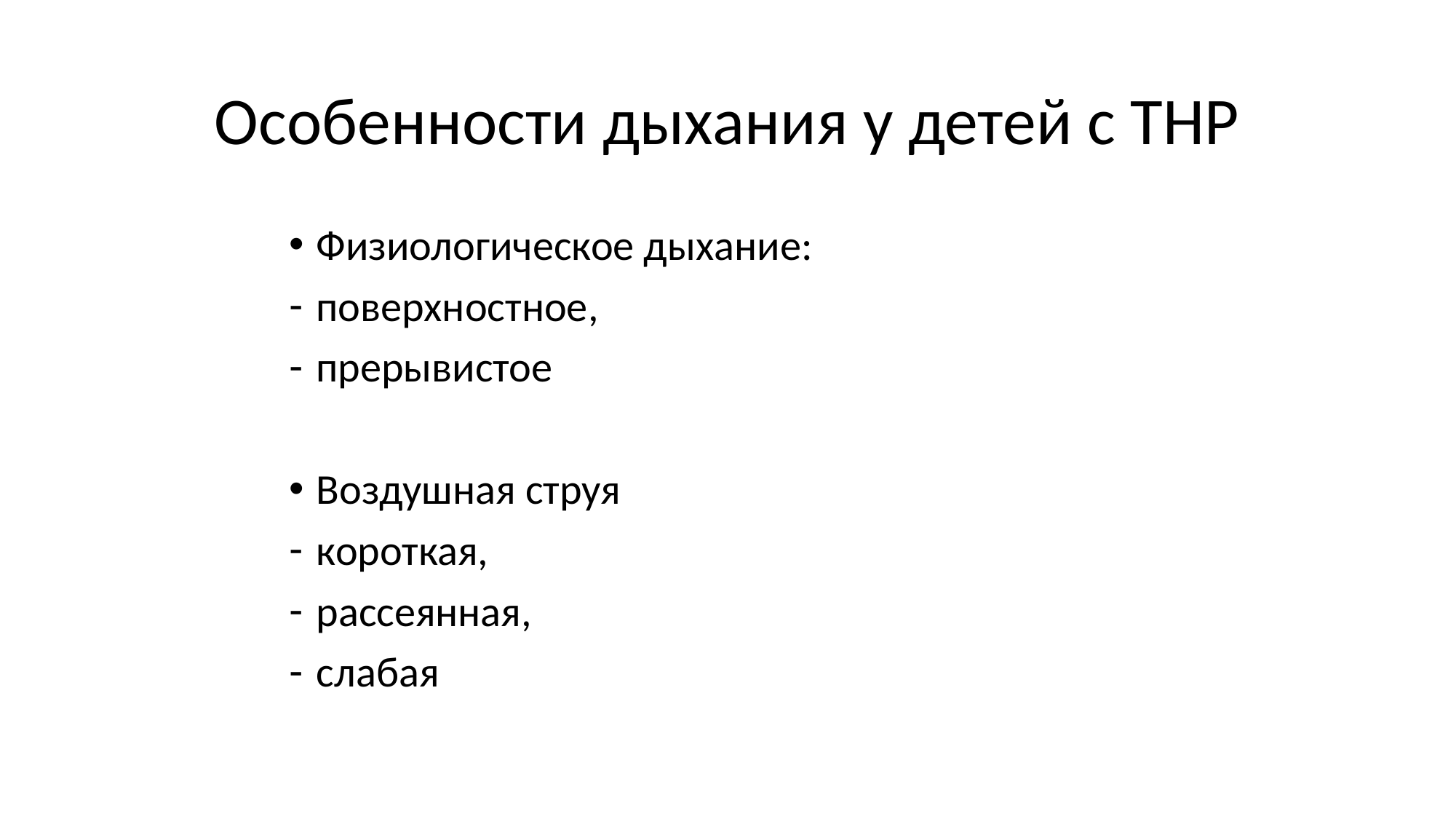

# Особенности дыхания у детей с ТНР
Физиологическое дыхание:
поверхностное,
прерывистое

Воздушная струя
короткая,
рассеянная,
слабая